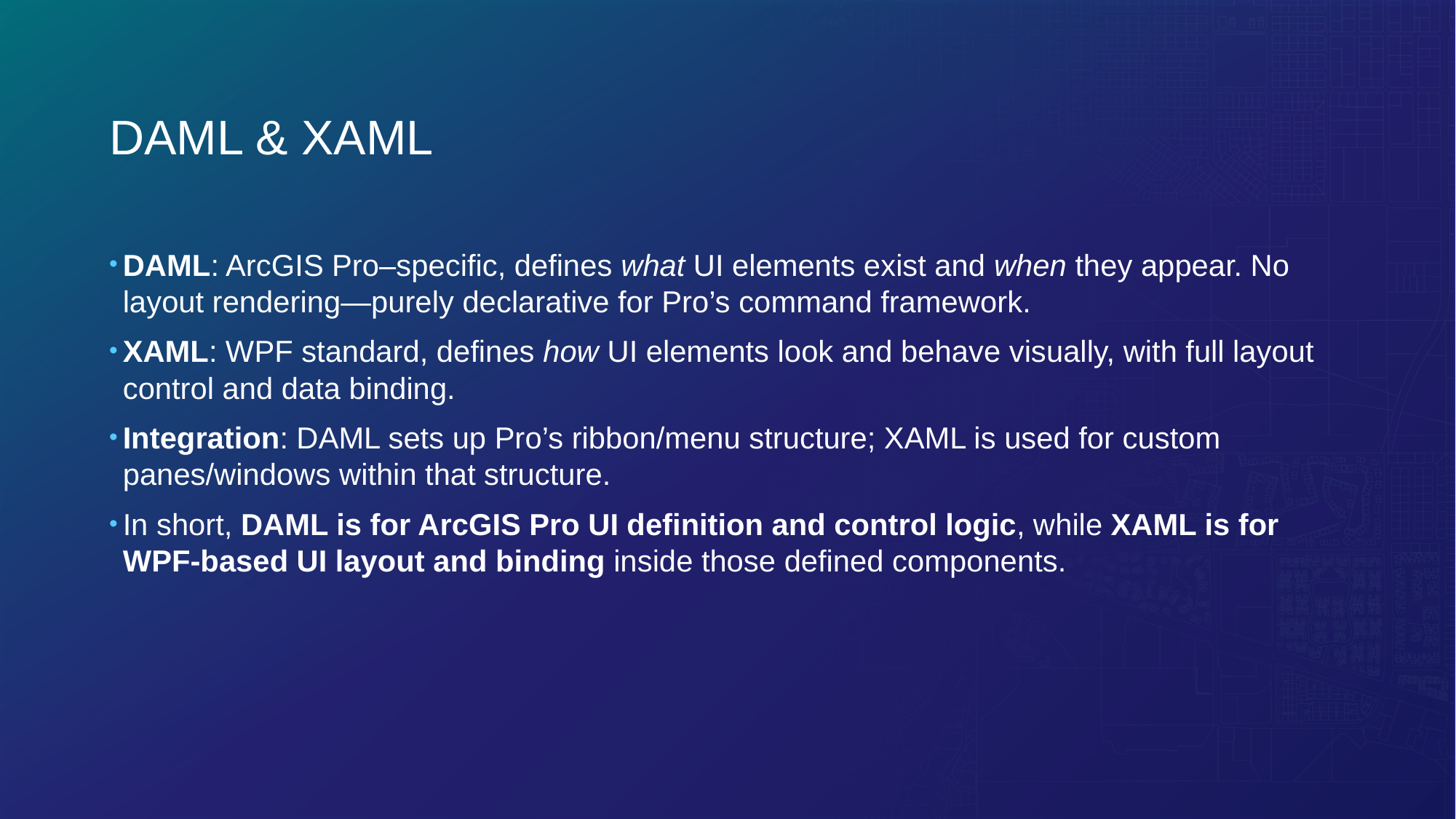

# DAML & XAML
DAML: ArcGIS Pro–specific, defines what UI elements exist and when they appear. No layout rendering—purely declarative for Pro’s command framework.
XAML: WPF standard, defines how UI elements look and behave visually, with full layout control and data binding.
Integration: DAML sets up Pro’s ribbon/menu structure; XAML is used for custom panes/windows within that structure.
In short, DAML is for ArcGIS Pro UI definition and control logic, while XAML is for WPF-based UI layout and binding inside those defined components.